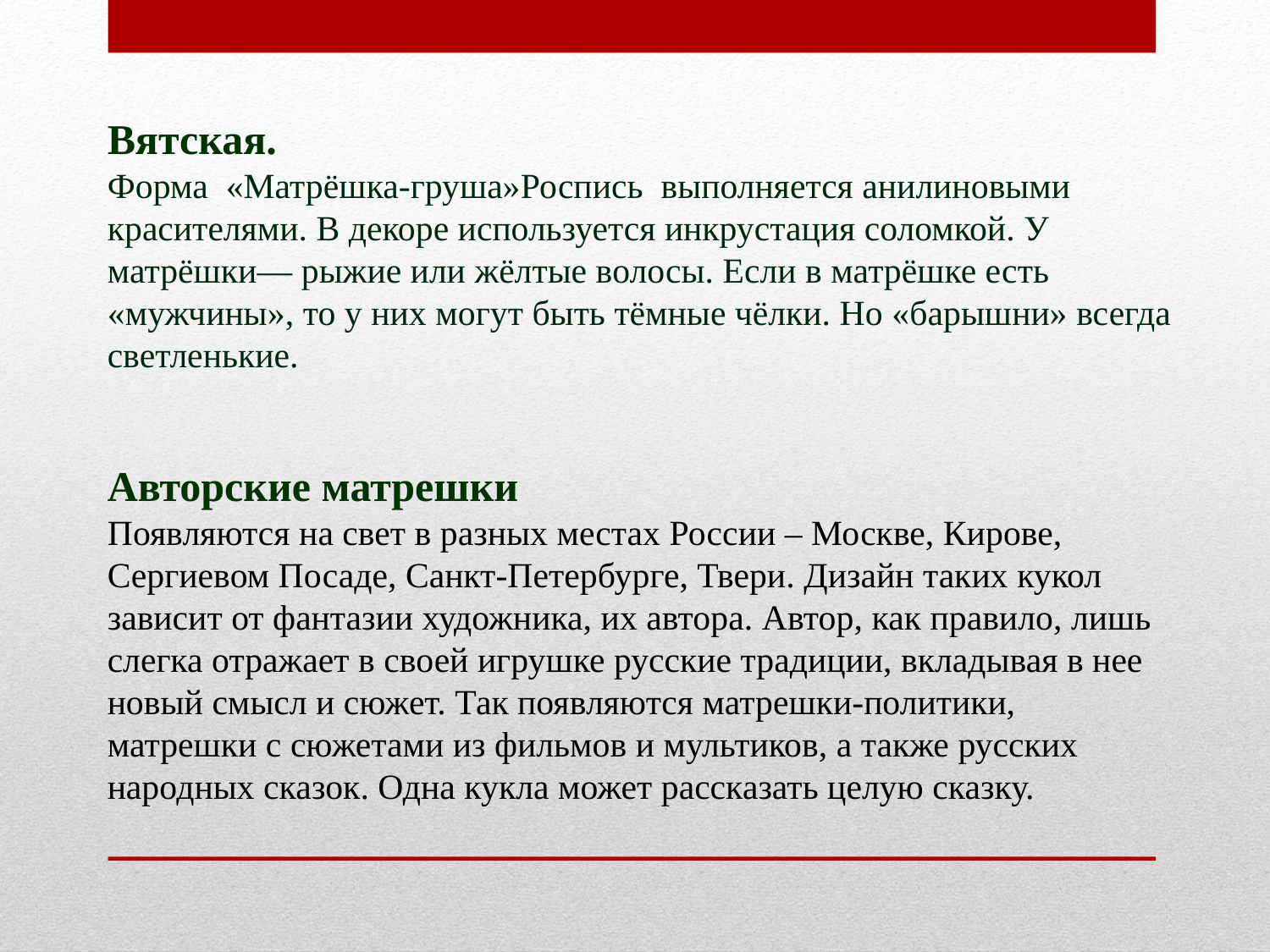

Вятская.
Форма  «Матрёшка-груша»Роспись  выполняется анилиновыми красителями. В декоре используется инкрустация соломкой. У матрёшки— рыжие или жёлтые волосы. Если в матрёшке есть «мужчины», то у них могут быть тёмные чёлки. Но «барышни» всегда светленькие.

Авторские матрешки
Появляются на свет в разных местах России – Москве, Кирове, Сергиевом Посаде, Санкт-Петербурге, Твери. Дизайн таких кукол зависит от фантазии художника, их автора. Автор, как правило, лишь слегка отражает в своей игрушке русские традиции, вкладывая в нее новый смысл и сюжет. Так появляются матрешки-политики, матрешки с сюжетами из фильмов и мультиков, а также русских народных сказок. Одна кукла может рассказать целую сказку.